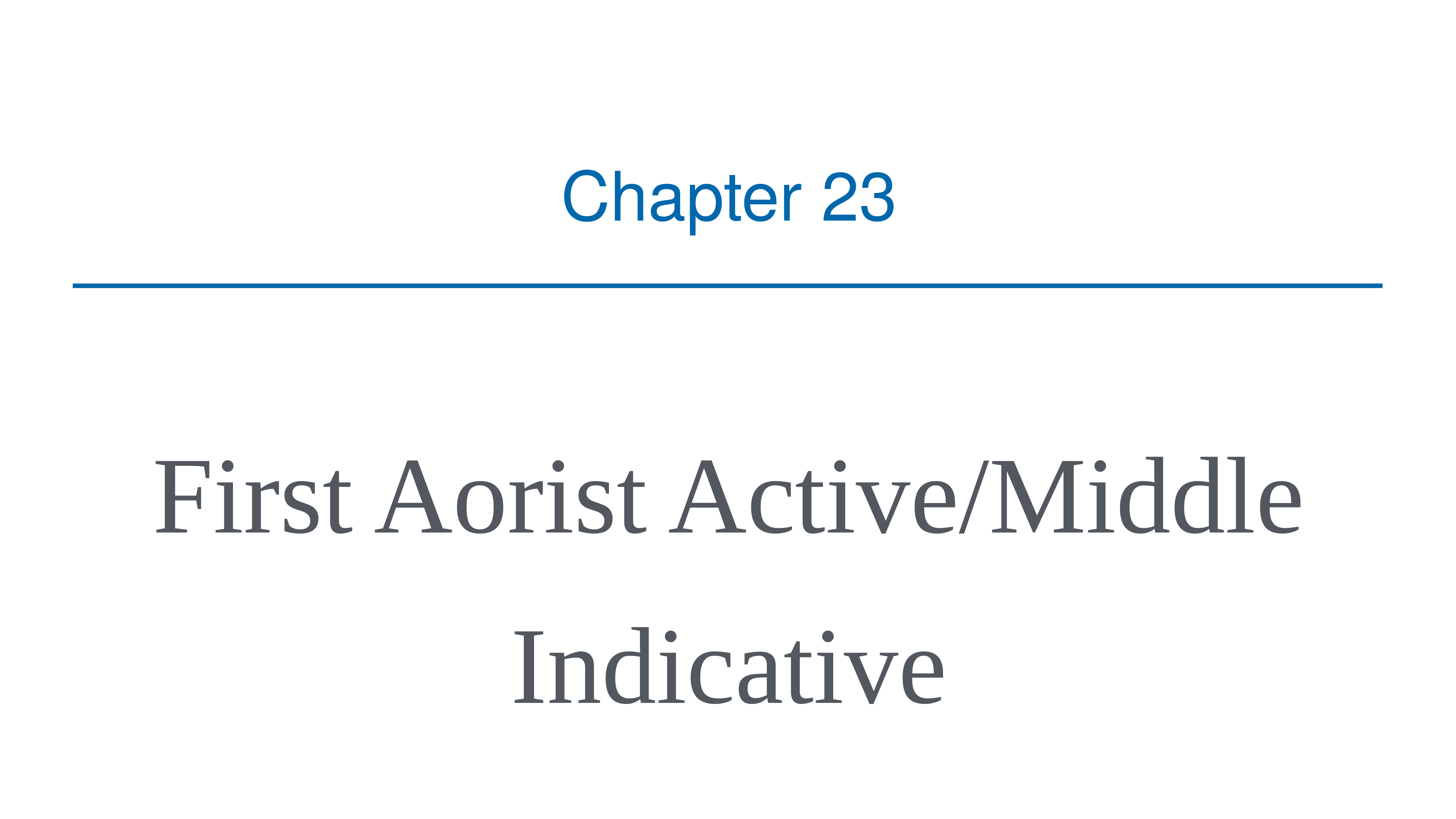

# Chapter 23
First Aorist Active/Middle Indicative